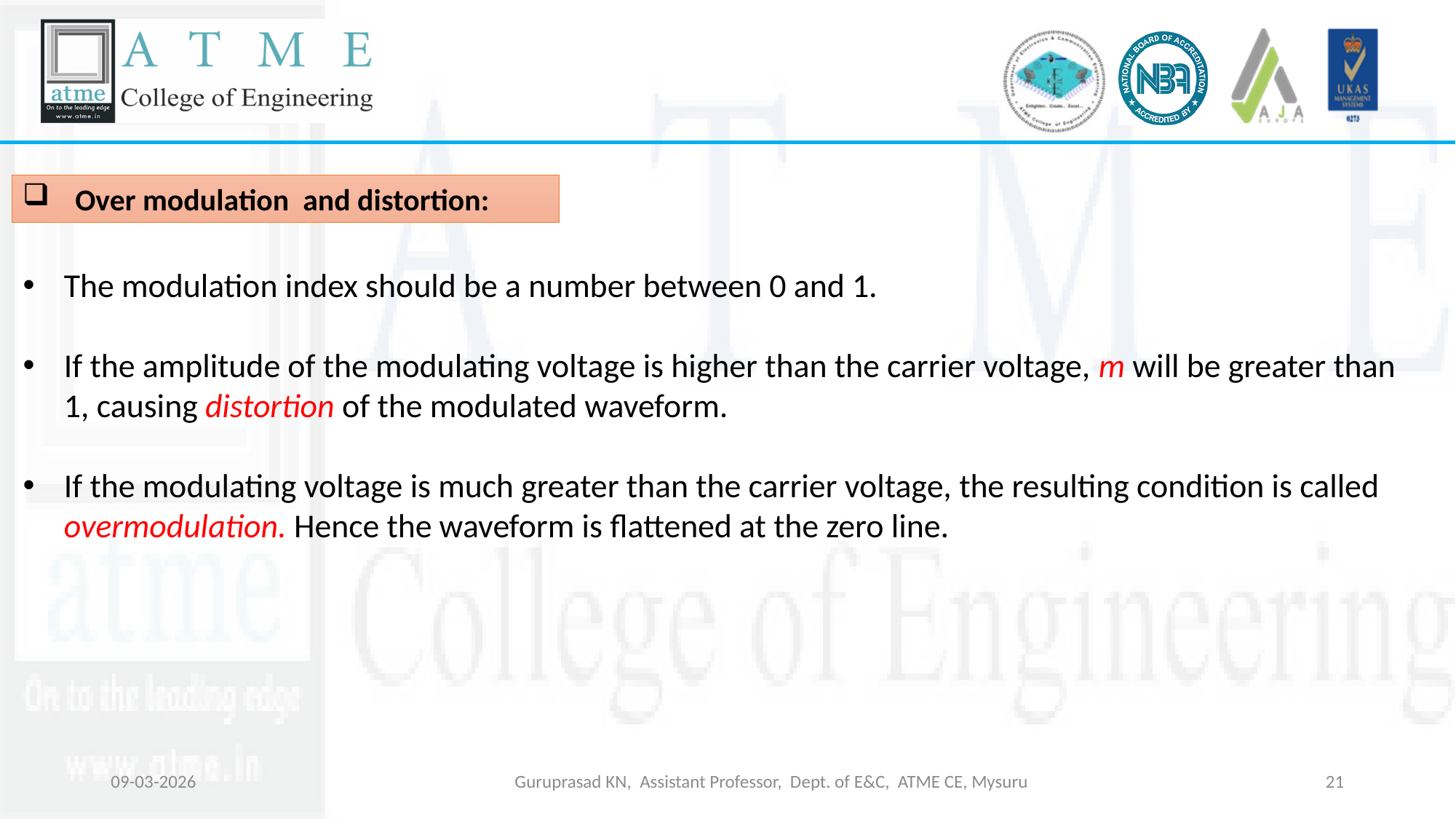

Over modulation  and distortion:
The modulation index should be a number between 0 and 1.

If the amplitude of the modulating voltage is higher than the carrier voltage, m will be greater than 1, causing distortion of the modulated waveform.

If the modulating voltage is much greater than the carrier voltage, the resulting condition is called overmodulation. Hence the waveform is flattened at the zero line.
09-03-2026
Guruprasad KN,  Assistant Professor,  Dept. of E&C,  ATME CE, Mysuru
21